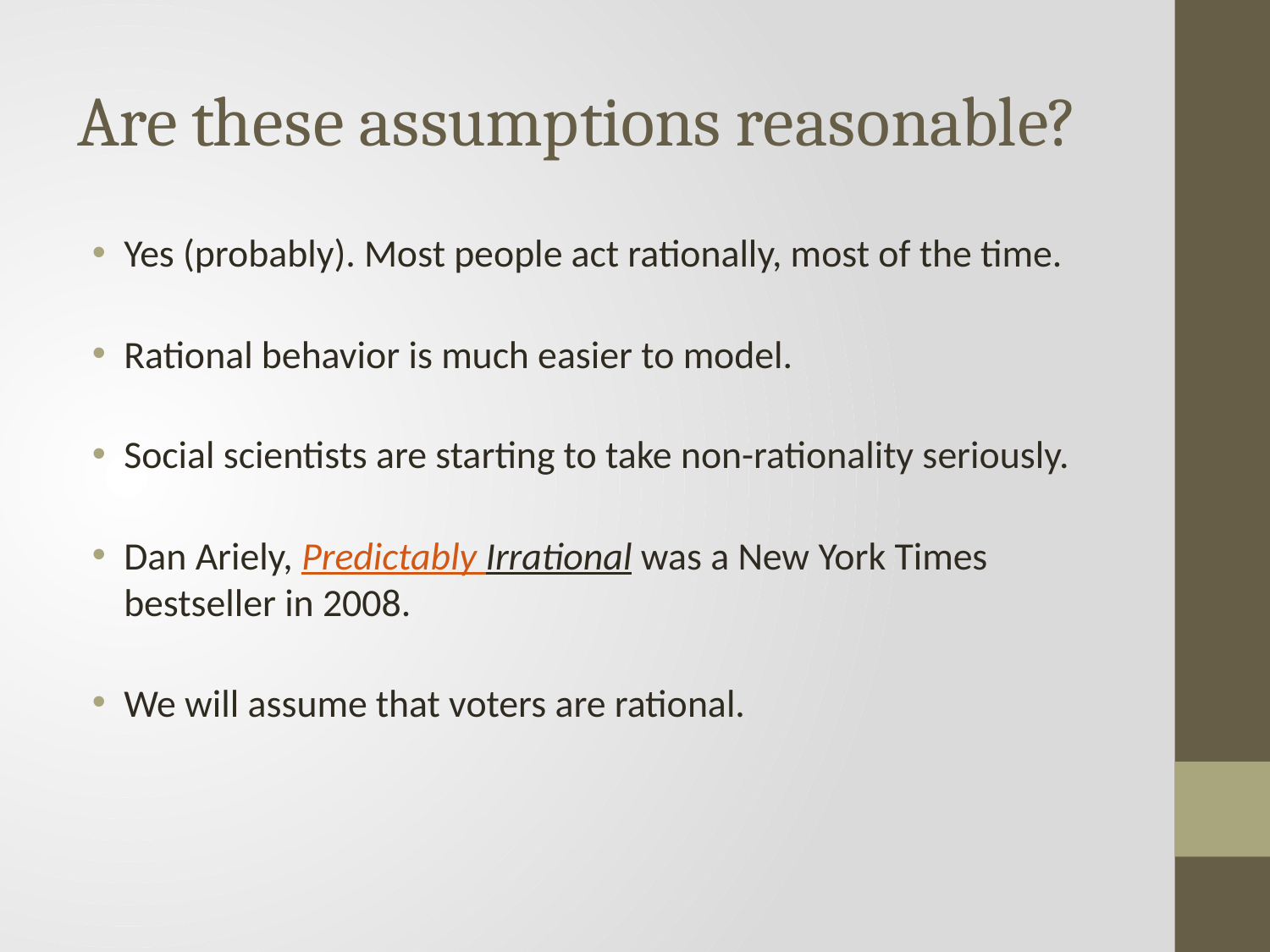

# Are these assumptions reasonable?
Yes (probably). Most people act rationally, most of the time.
Rational behavior is much easier to model.
Social scientists are starting to take non-rationality seriously.
Dan Ariely, Predictably Irrational was a New York Times bestseller in 2008.
We will assume that voters are rational.